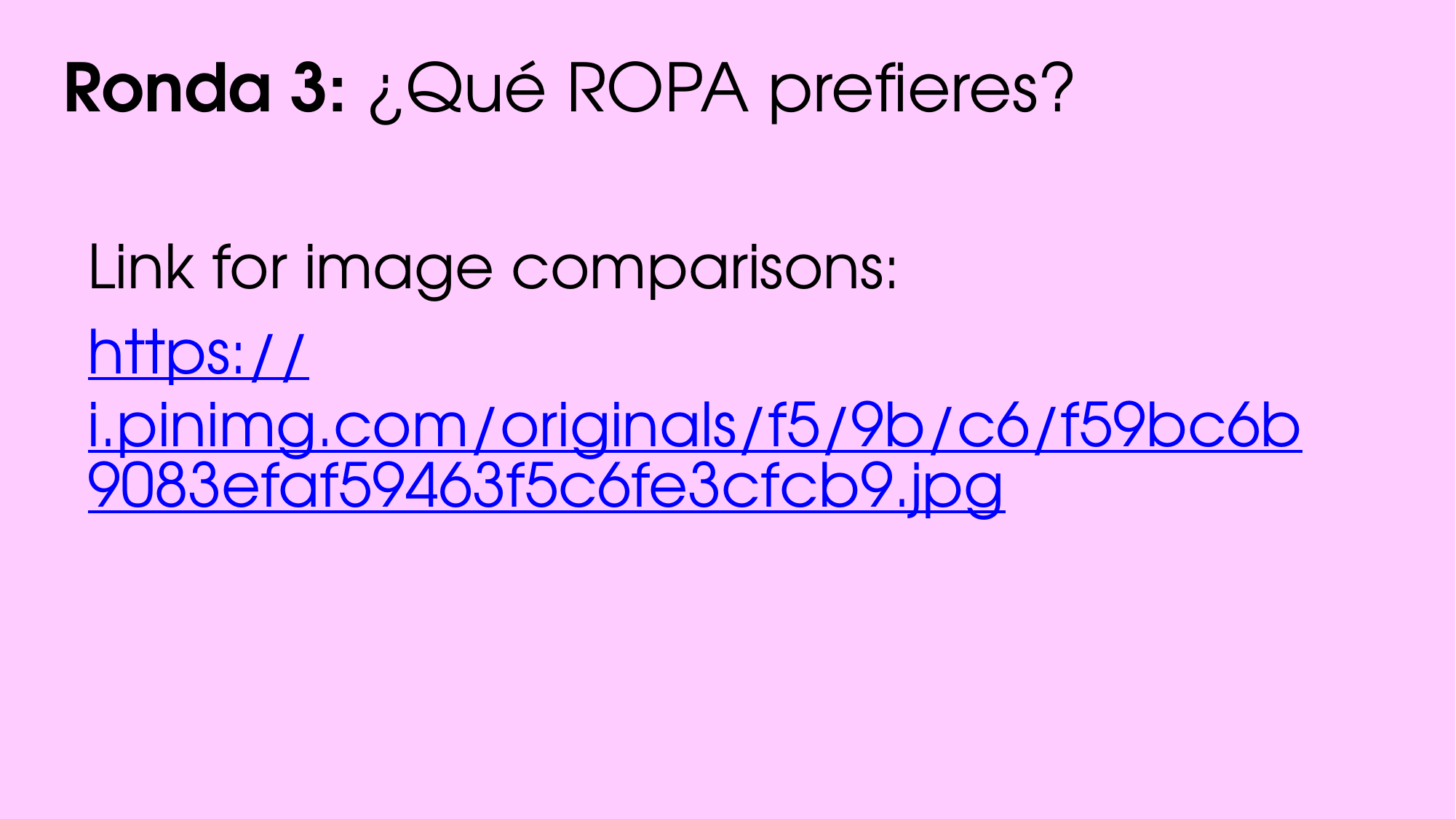

# Ronda 3: ¿Qué ROPA prefieres?
Link for image comparisons:
https://i.pinimg.com/originals/f5/9b/c6/f59bc6b9083efaf59463f5c6fe3cfcb9.jpg